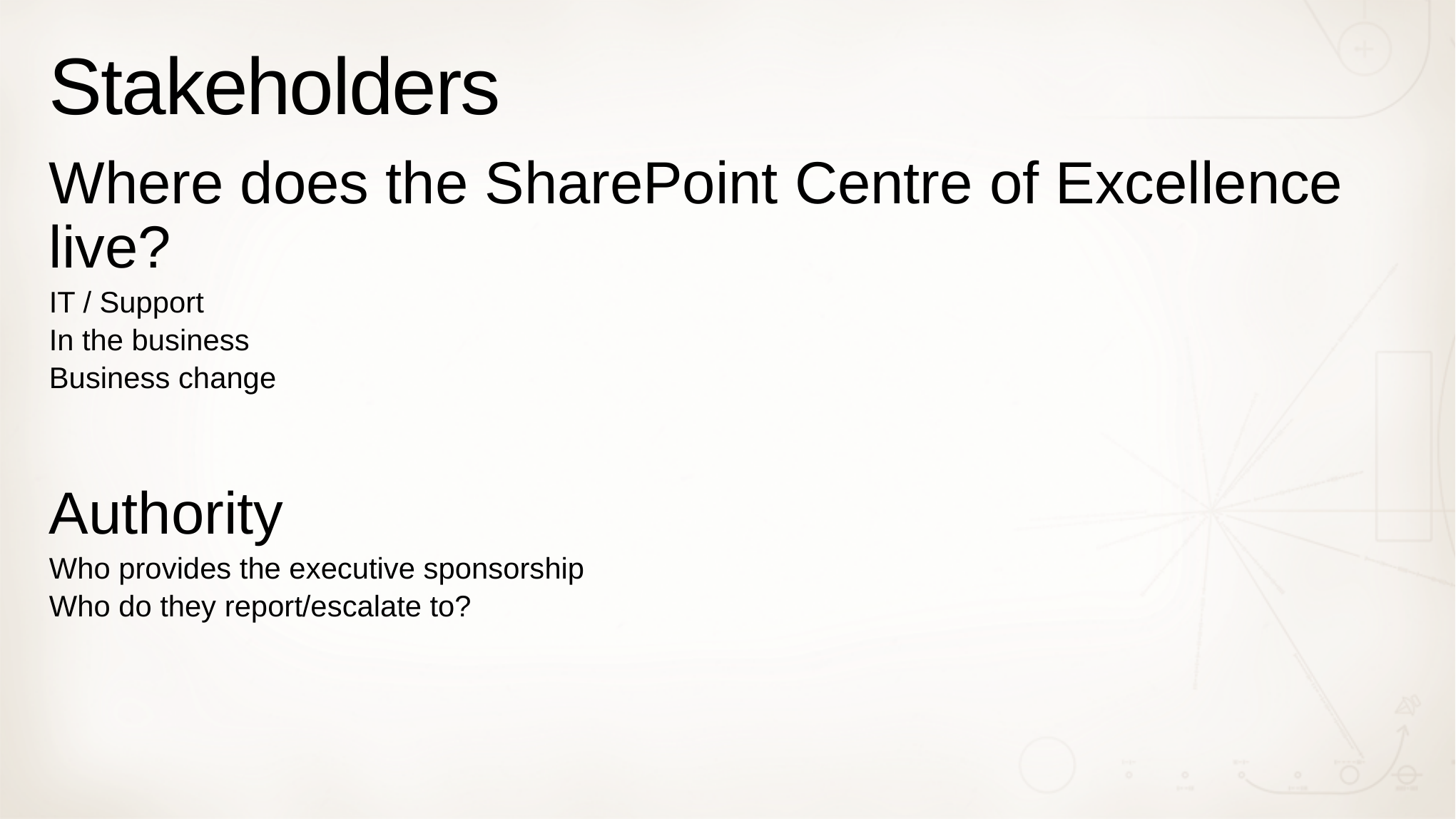

# Stakeholders
Where does the SharePoint Centre of Excellence live?
IT / Support
In the business
Business change

Authority
Who provides the executive sponsorship
Who do they report/escalate to?